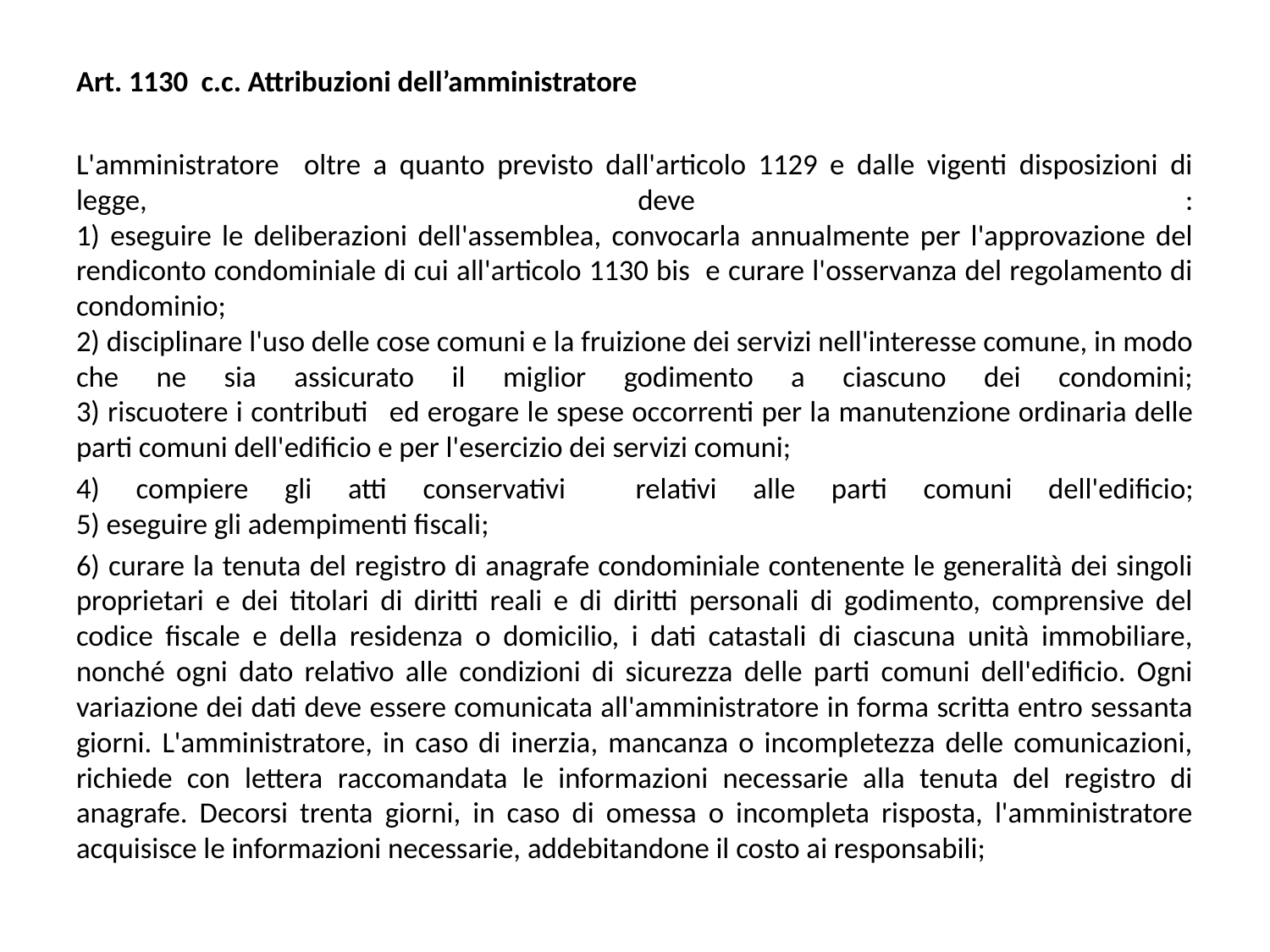

Art. 1130  c.c. Attribuzioni dell’amministratore

L'amministratore  oltre a quanto previsto dall'articolo 1129 e dalle vigenti disposizioni di legge, deve :
1) eseguire le deliberazioni dell'assemblea, convocarla annualmente per l'approvazione del rendiconto condominiale di cui all'articolo 1130 bis  e curare l'osservanza del regolamento di condominio;
2) disciplinare l'uso delle cose comuni e la fruizione dei servizi nell'interesse comune, in modo che ne sia assicurato il miglior godimento a ciascuno dei condomini;
3) riscuotere i contributi   ed erogare le spese occorrenti per la manutenzione ordinaria delle parti comuni dell'edificio e per l'esercizio dei servizi comuni;
4) compiere gli atti conservativi  relativi alle parti comuni dell'edificio;
5) eseguire gli adempimenti fiscali;
6) curare la tenuta del registro di anagrafe condominiale contenente le generalità dei singoli proprietari e dei titolari di diritti reali e di diritti personali di godimento, comprensive del codice fiscale e della residenza o domicilio, i dati catastali di ciascuna unità immobiliare, nonché ogni dato relativo alle condizioni di sicurezza delle parti comuni dell'edificio. Ogni variazione dei dati deve essere comunicata all'amministratore in forma scritta entro sessanta giorni. L'amministratore, in caso di inerzia, mancanza o incompletezza delle comunicazioni, richiede con lettera raccomandata le informazioni necessarie alla tenuta del registro di anagrafe. Decorsi trenta giorni, in caso di omessa o incompleta risposta, l'amministratore acquisisce le informazioni necessarie, addebitandone il costo ai responsabili;